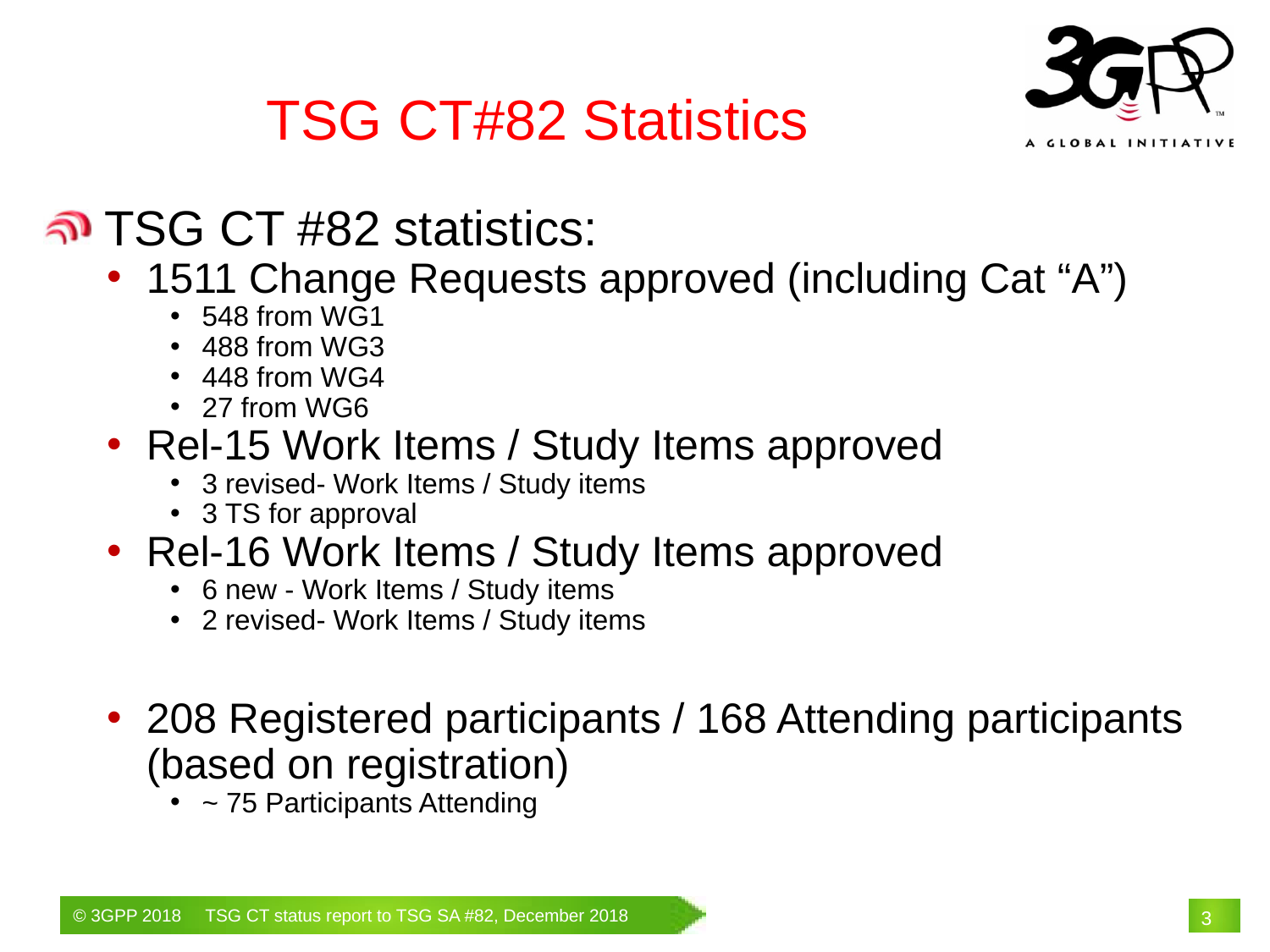

TSG CT#82 Statistics
 TSG CT #82 statistics:
1511 Change Requests approved (including Cat “A”)
548 from WG1
488 from WG3
448 from WG4
27 from WG6
Rel-15 Work Items / Study Items approved
3 revised- Work Items / Study items
3 TS for approval
Rel-16 Work Items / Study Items approved
6 new - Work Items / Study items
2 revised- Work Items / Study items

208 Registered participants / 168 Attending participants (based on registration)
~ 75 Participants Attending

# 3